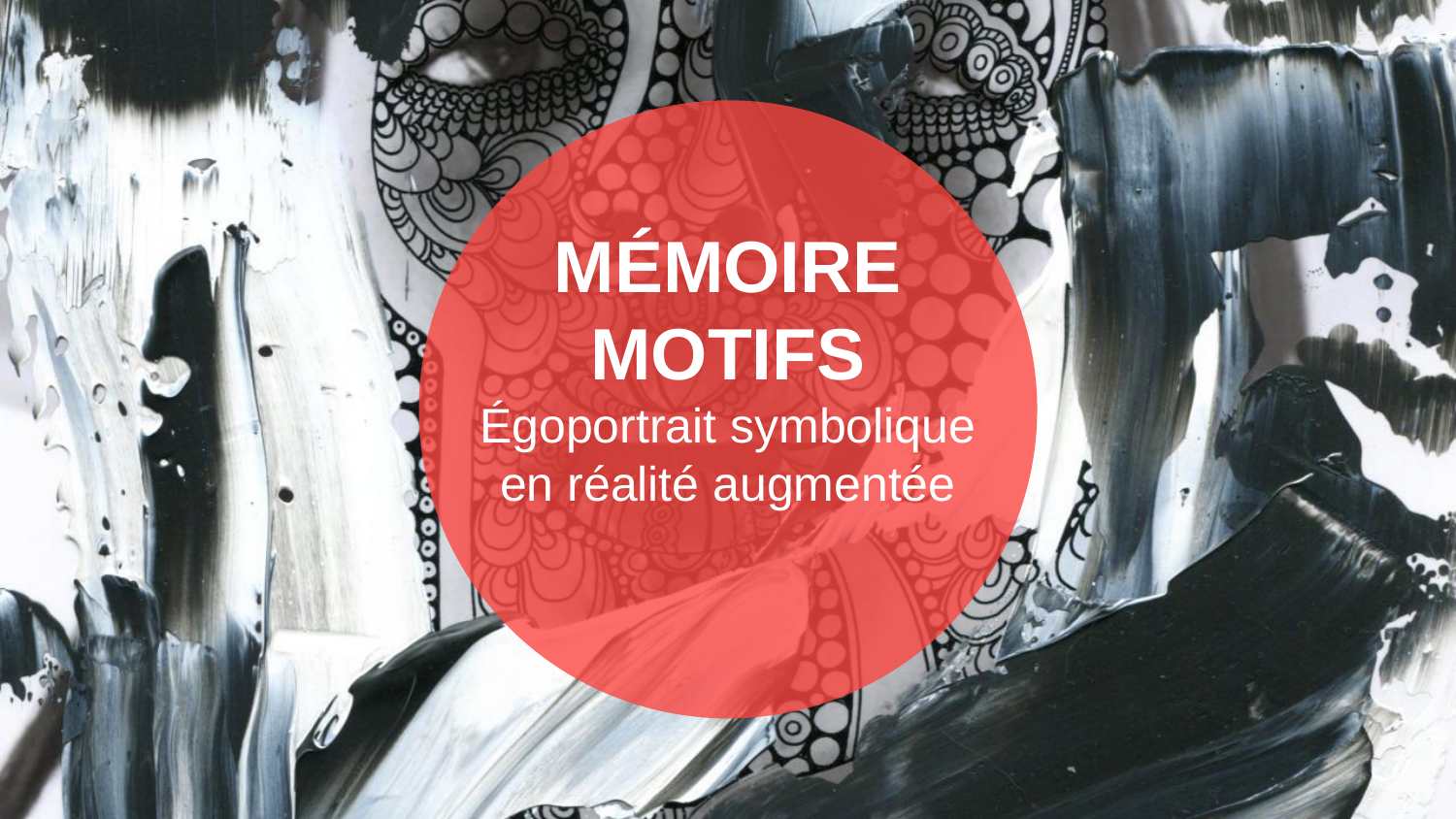

# MÉMOIRE
MOTIFS
Égoportrait symbolique en réalité augmentée